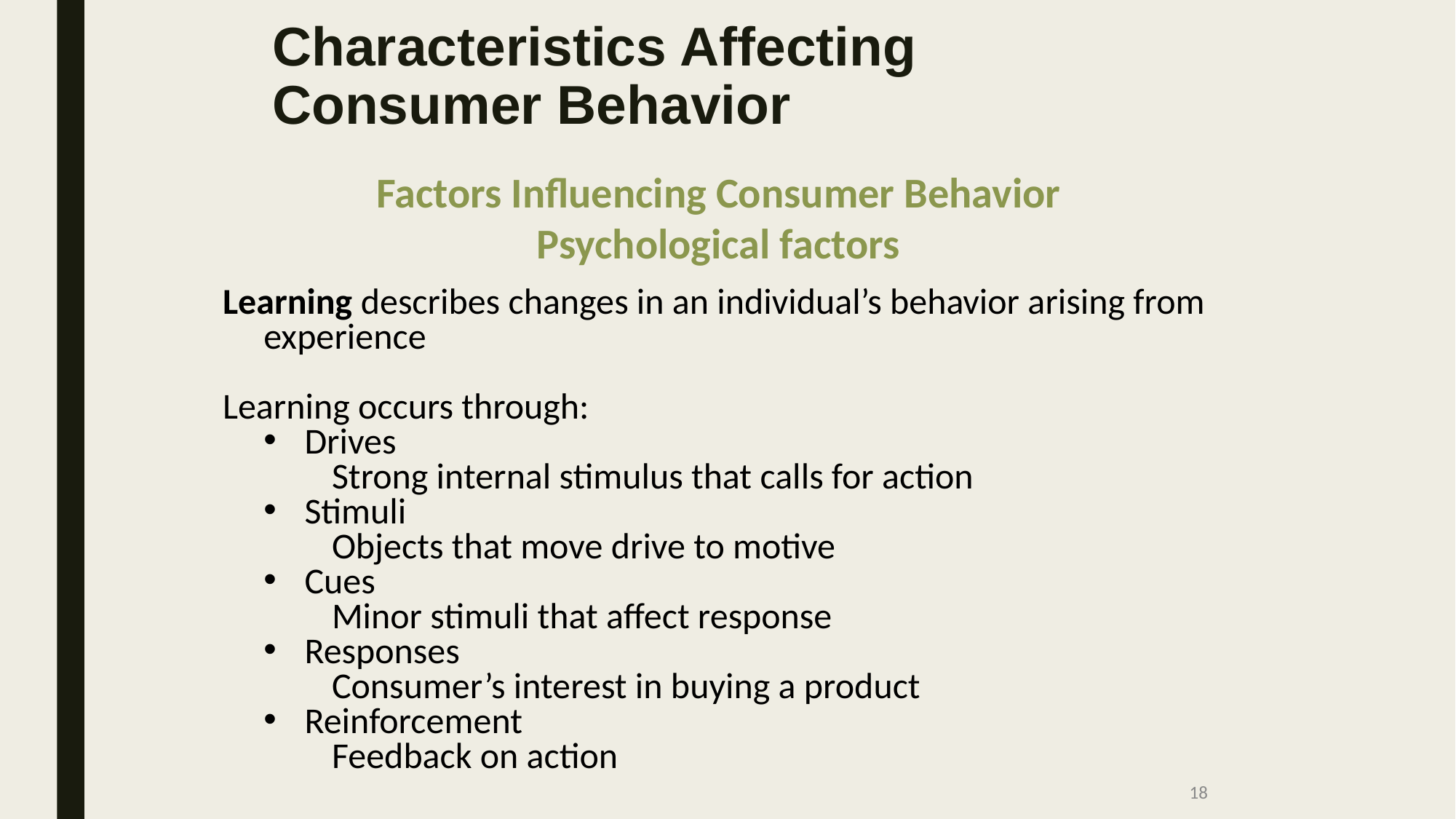

# Characteristics Affecting Consumer Behavior
Factors Influencing Consumer Behavior
Psychological factors

Learning describes changes in an individual’s behavior arising from experience

Learning occurs through:
Drives
Strong internal stimulus that calls for action
Stimuli
Objects that move drive to motive
Cues
Minor stimuli that affect response
Responses
Consumer’s interest in buying a product
Reinforcement
Feedback on action

18